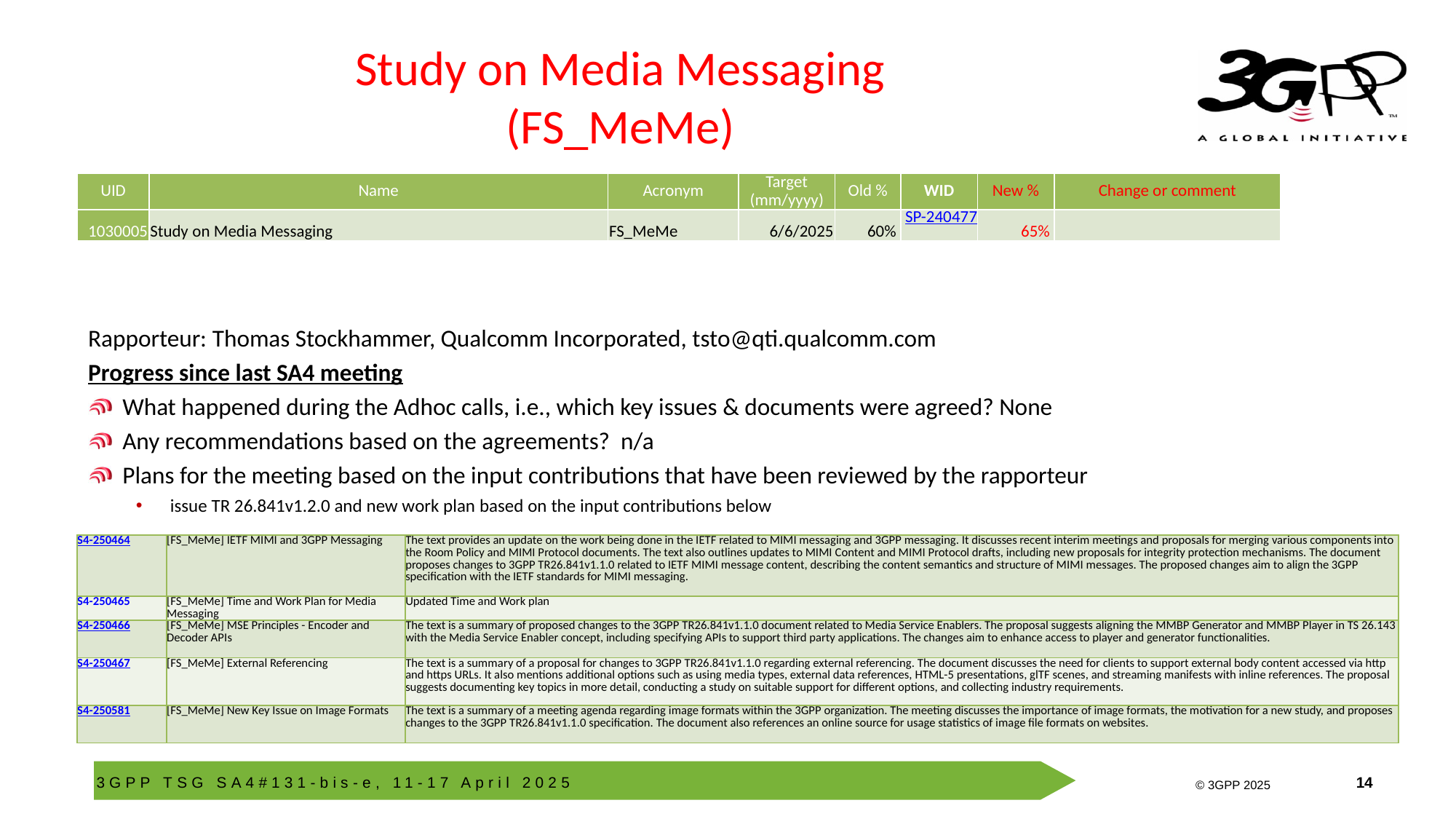

# Study on Media Messaging (FS_MeMe)
| UID | Name | Acronym | Target (mm/yyyy) | Old % | WID | New % | Change or comment |
| --- | --- | --- | --- | --- | --- | --- | --- |
| 1030005 | Study on Media Messaging | FS\_MeMe | 6/6/2025 | 60% | SP-240477 | 65% |  |
Rapporteur: Thomas Stockhammer, Qualcomm Incorporated, tsto@qti.qualcomm.com
Progress since last SA4 meeting
What happened during the Adhoc calls, i.e., which key issues & documents were agreed? None
Any recommendations based on the agreements?  n/a
Plans for the meeting based on the input contributions that have been reviewed by the rapporteur
issue TR 26.841v1.2.0 and new work plan based on the input contributions below

| S4-250464 | [FS\_MeMe] IETF MIMI and 3GPP Messaging | The text provides an update on the work being done in the IETF related to MIMI messaging and 3GPP messaging. It discusses recent interim meetings and proposals for merging various components into the Room Policy and MIMI Protocol documents. The text also outlines updates to MIMI Content and MIMI Protocol drafts, including new proposals for integrity protection mechanisms. The document proposes changes to 3GPP TR26.841v1.1.0 related to IETF MIMI message content, describing the content semantics and structure of MIMI messages. The proposed changes aim to align the 3GPP specification with the IETF standards for MIMI messaging. |
| --- | --- | --- |
| S4-250465 | [FS\_MeMe] Time and Work Plan for Media Messaging | Updated Time and Work plan |
| S4-250466 | [FS\_MeMe] MSE Principles - Encoder and Decoder APIs | The text is a summary of proposed changes to the 3GPP TR26.841v1.1.0 document related to Media Service Enablers. The proposal suggests aligning the MMBP Generator and MMBP Player in TS 26.143 with the Media Service Enabler concept, including specifying APIs to support third party applications. The changes aim to enhance access to player and generator functionalities. |
| S4-250467 | [FS\_MeMe] External Referencing | The text is a summary of a proposal for changes to 3GPP TR26.841v1.1.0 regarding external referencing. The document discusses the need for clients to support external body content accessed via http and https URLs. It also mentions additional options such as using media types, external data references, HTML-5 presentations, glTF scenes, and streaming manifests with inline references. The proposal suggests documenting key topics in more detail, conducting a study on suitable support for different options, and collecting industry requirements. |
| S4-250581 | [FS\_MeMe] New Key Issue on Image Formats | The text is a summary of a meeting agenda regarding image formats within the 3GPP organization. The meeting discusses the importance of image formats, the motivation for a new study, and proposes changes to the 3GPP TR26.841v1.1.0 specification. The document also references an online source for usage statistics of image file formats on websites. |